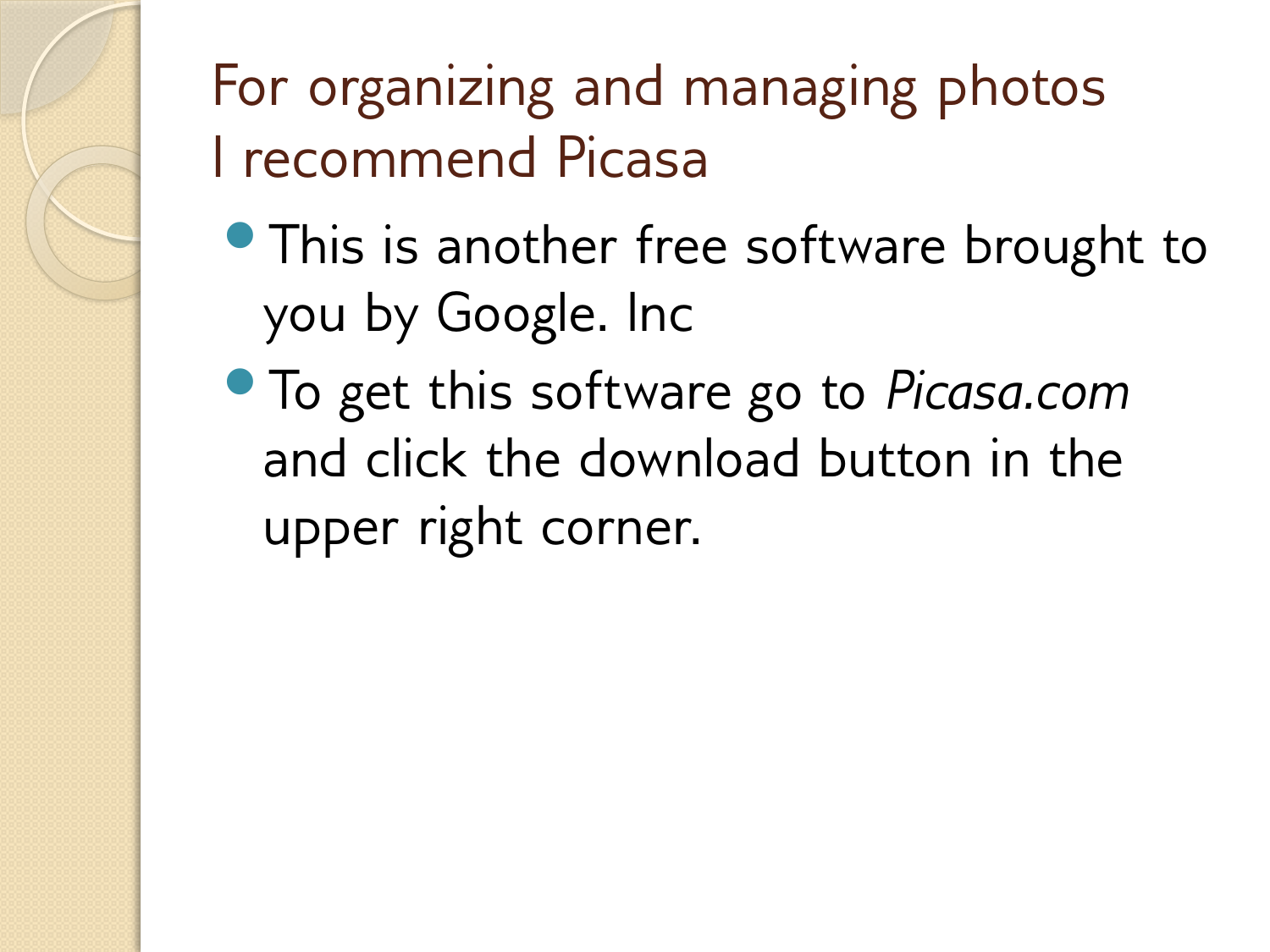

# For organizing and managing photos I recommend Picasa
This is another free software brought to you by Google. Inc
To get this software go to Picasa.com and click the download button in the upper right corner.